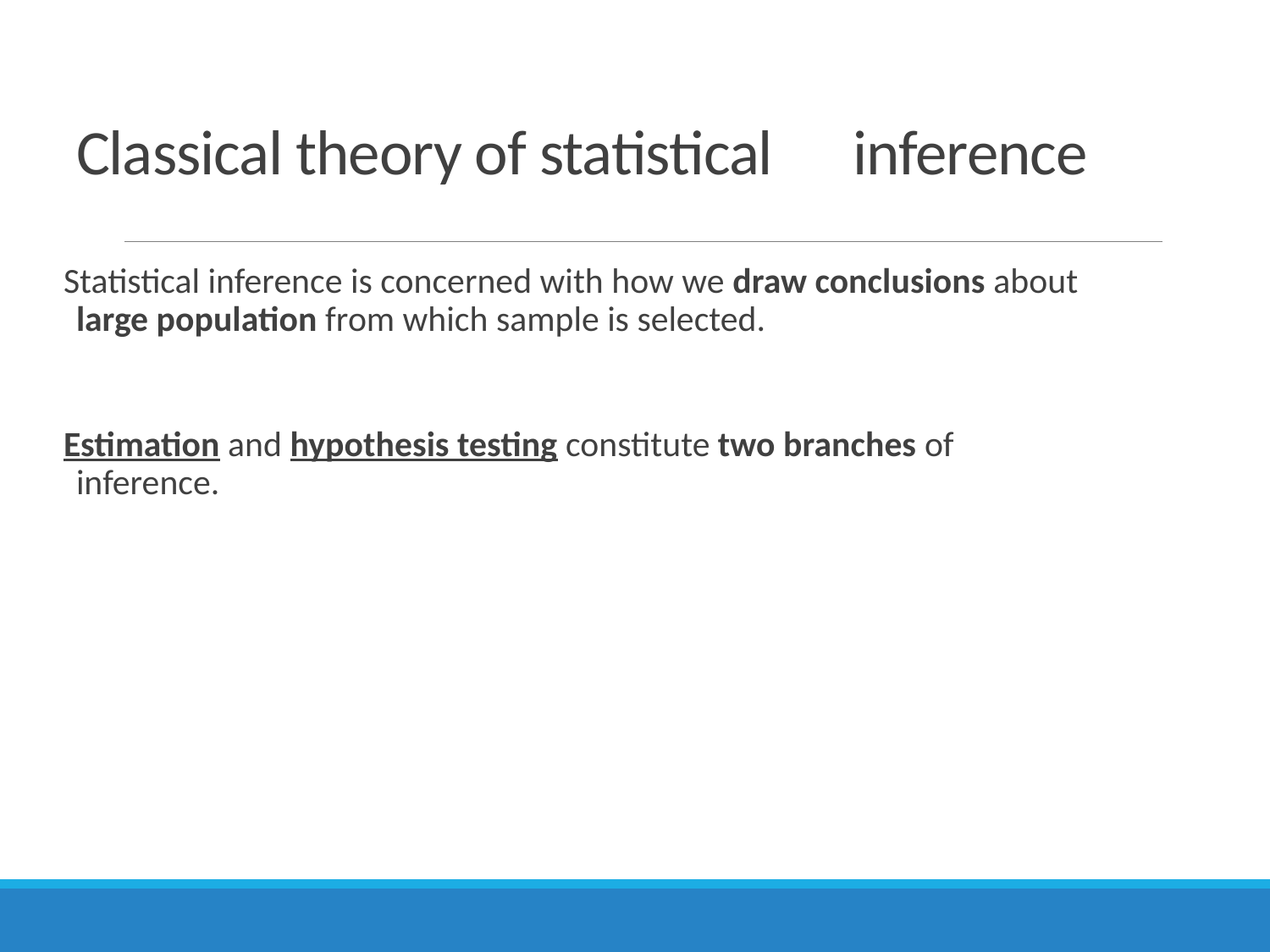

# Classical theory of statistical      inference
Statistical inference is concerned with how we draw conclusions about large population from which sample is selected.

Estimation and hypothesis testing constitute two branches of inference.